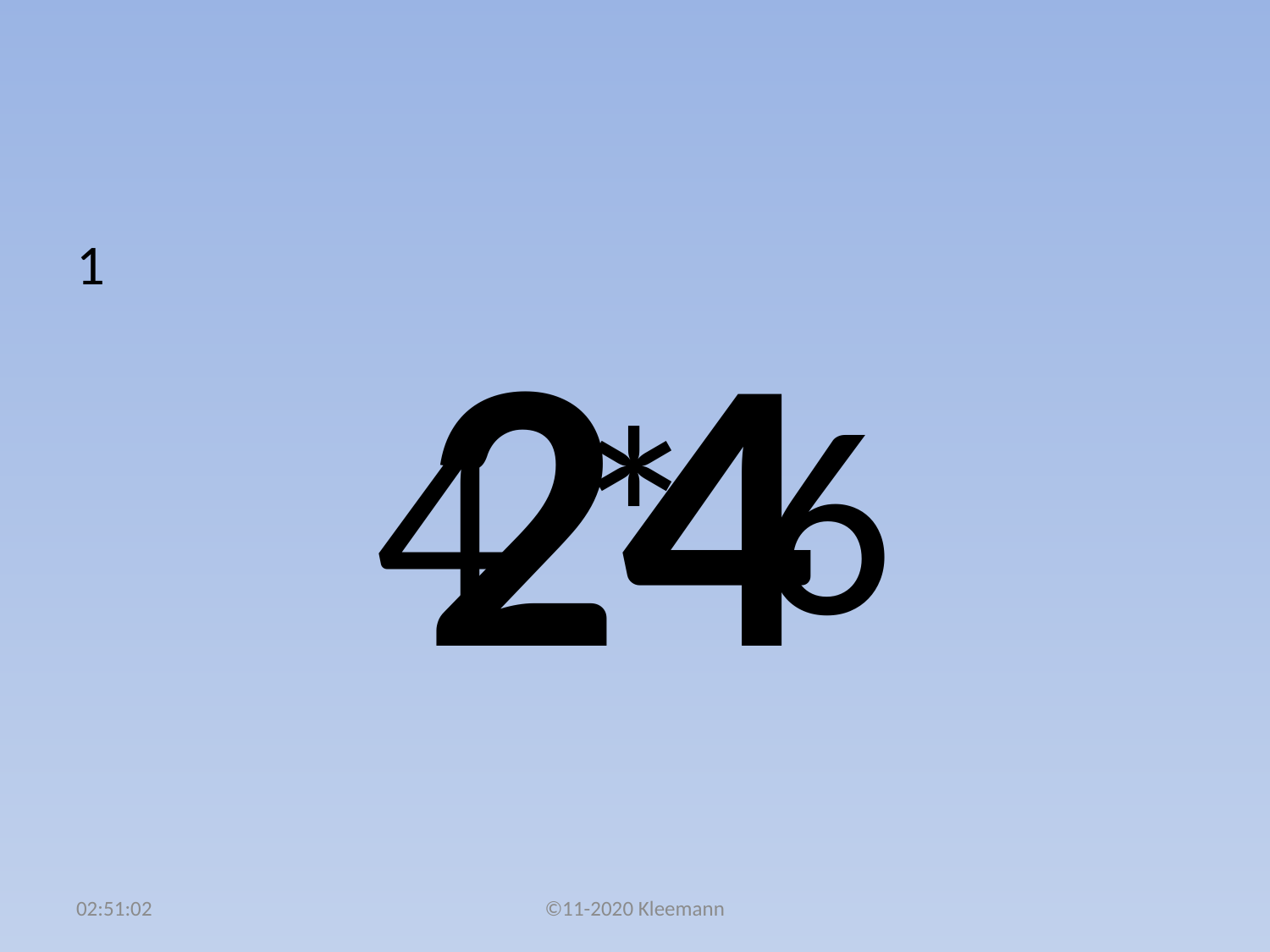

#
1
4 * 6
24
02:51:02
©11-2020 Kleemann